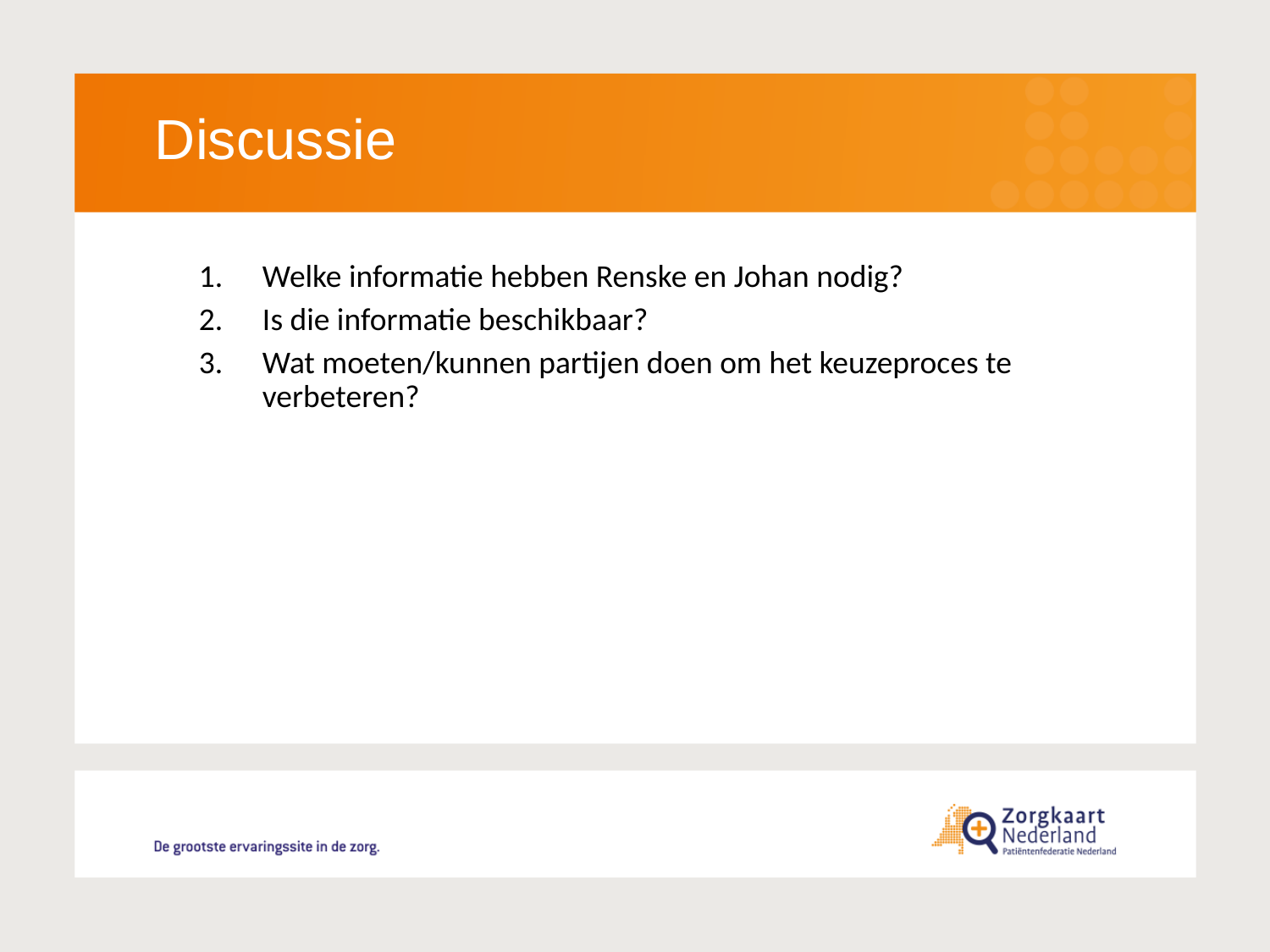

Discussie
Welke informatie hebben Renske en Johan nodig?
Is die informatie beschikbaar?
Wat moeten/kunnen partijen doen om het keuzeproces te verbeteren?